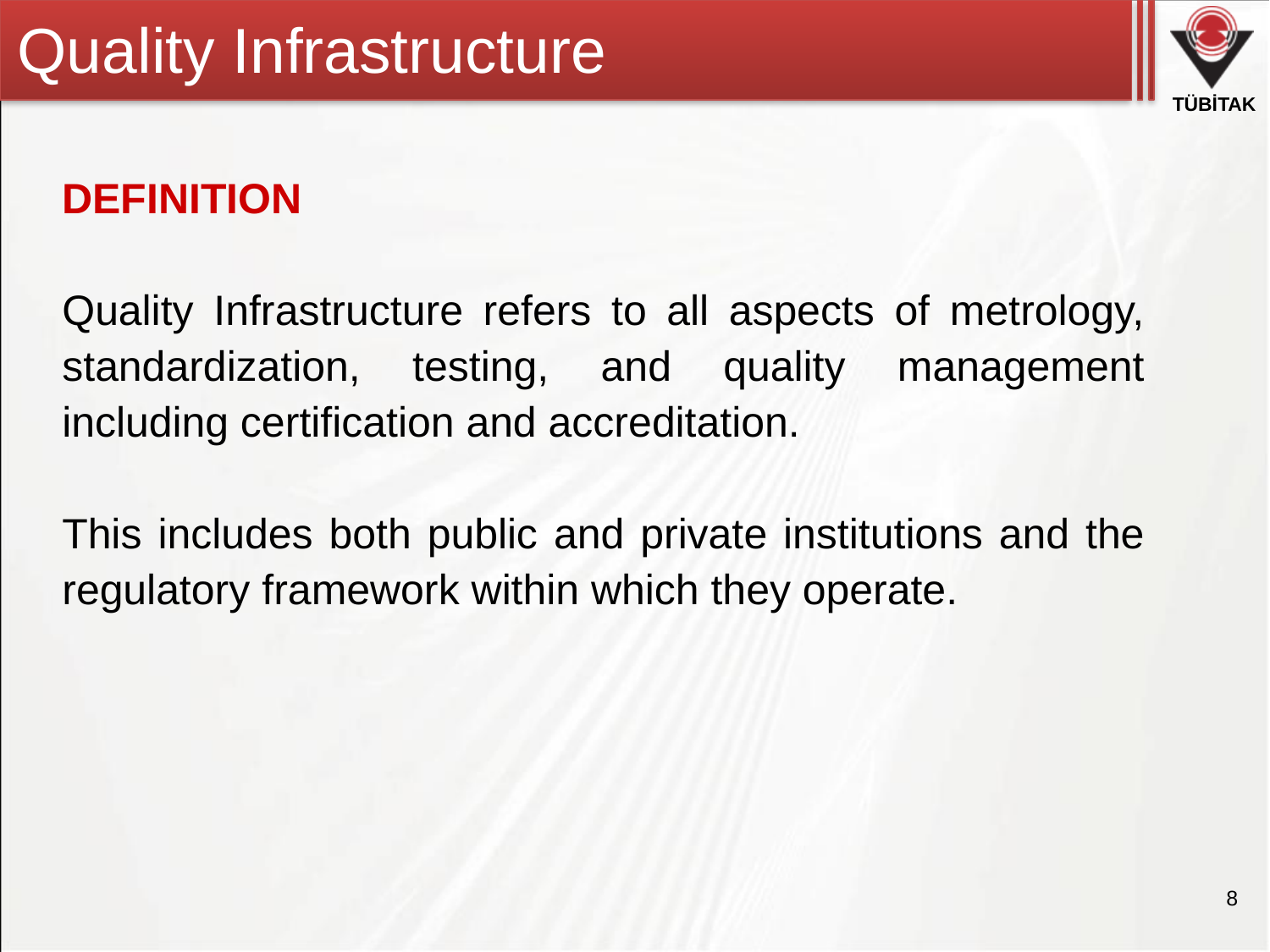

Quality Infrastructure
DEFINITION

Quality Infrastructure refers to all aspects of metrology, standardization, testing, and quality management including certification and accreditation.

This includes both public and private institutions and the regulatory framework within which they operate.
8